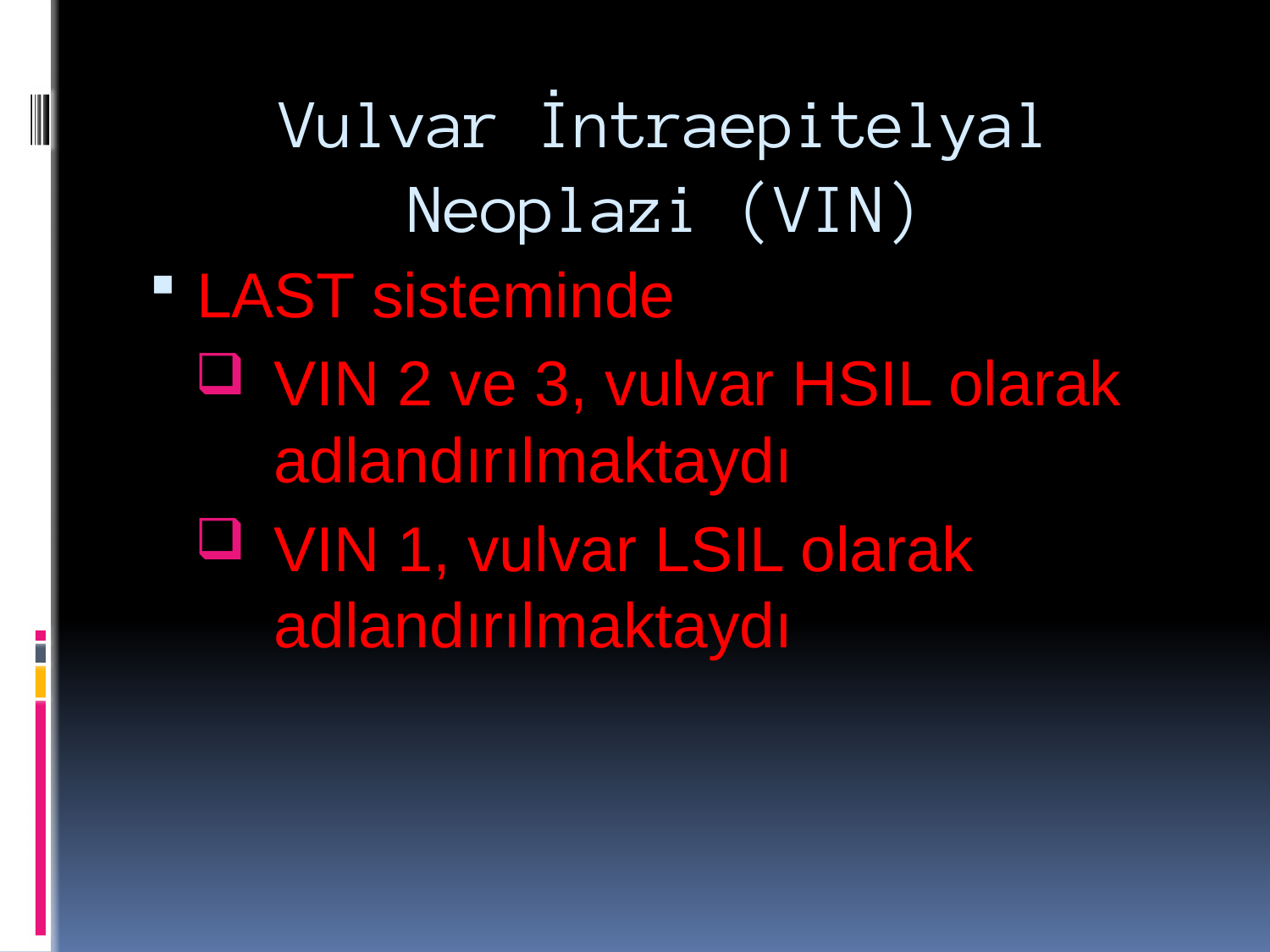

# Vulvar İntraepitelyal Neoplazi (VIN)
LAST sisteminde
VIN 2 ve 3, vulvar HSIL olarak adlandırılmaktaydı
VIN 1, vulvar LSIL olarak adlandırılmaktaydı